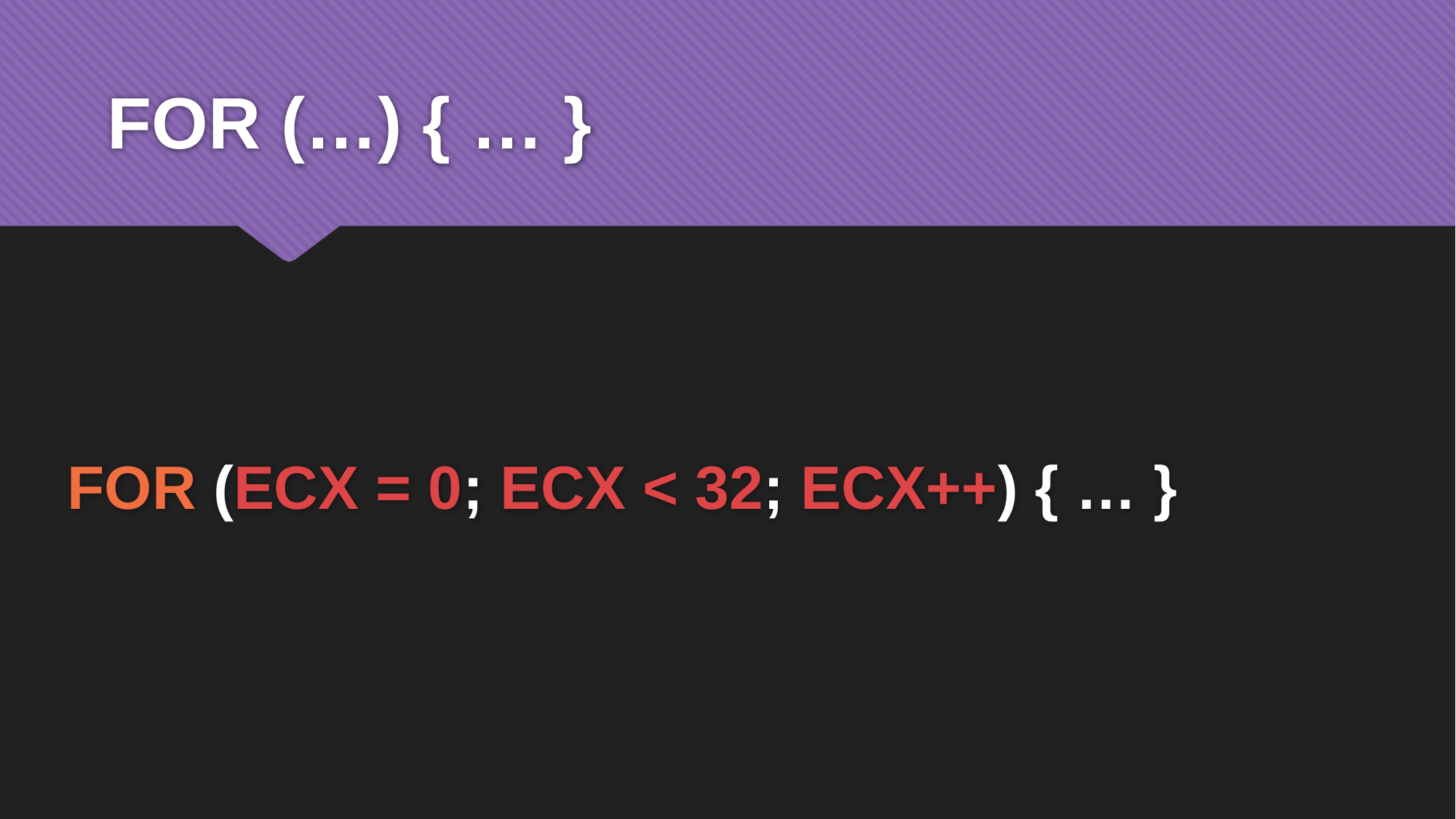

# FOR (…) { … }
FOR (ECX = 0; ECX < 32; ECX++) { … }